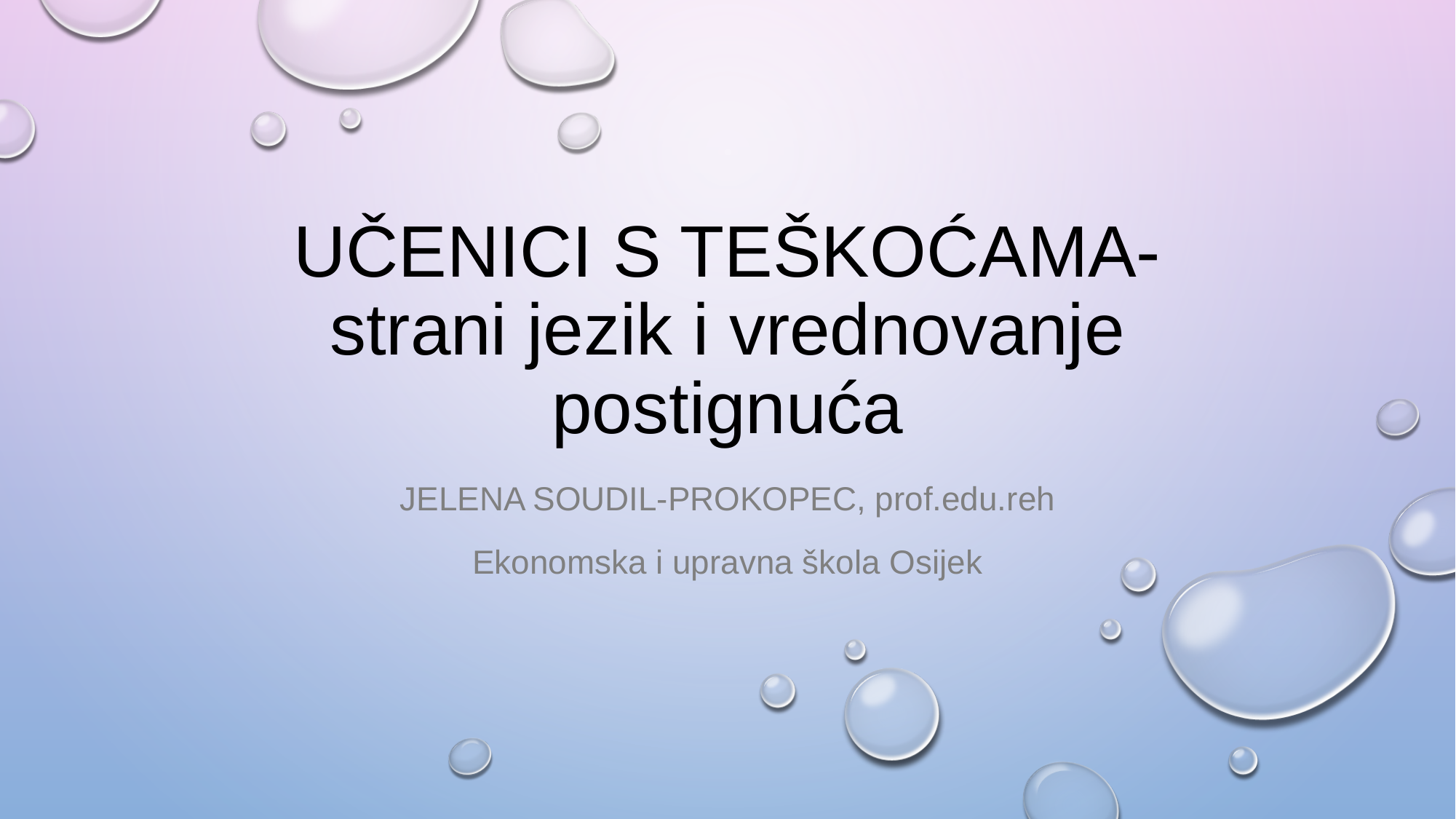

# UČENICI S TEŠKOĆAMA- strani jezik i vrednovanje postignuća
Jelena soudil-prokopec, prof.edu.reh
Ekonomska i upravna škola Osijek